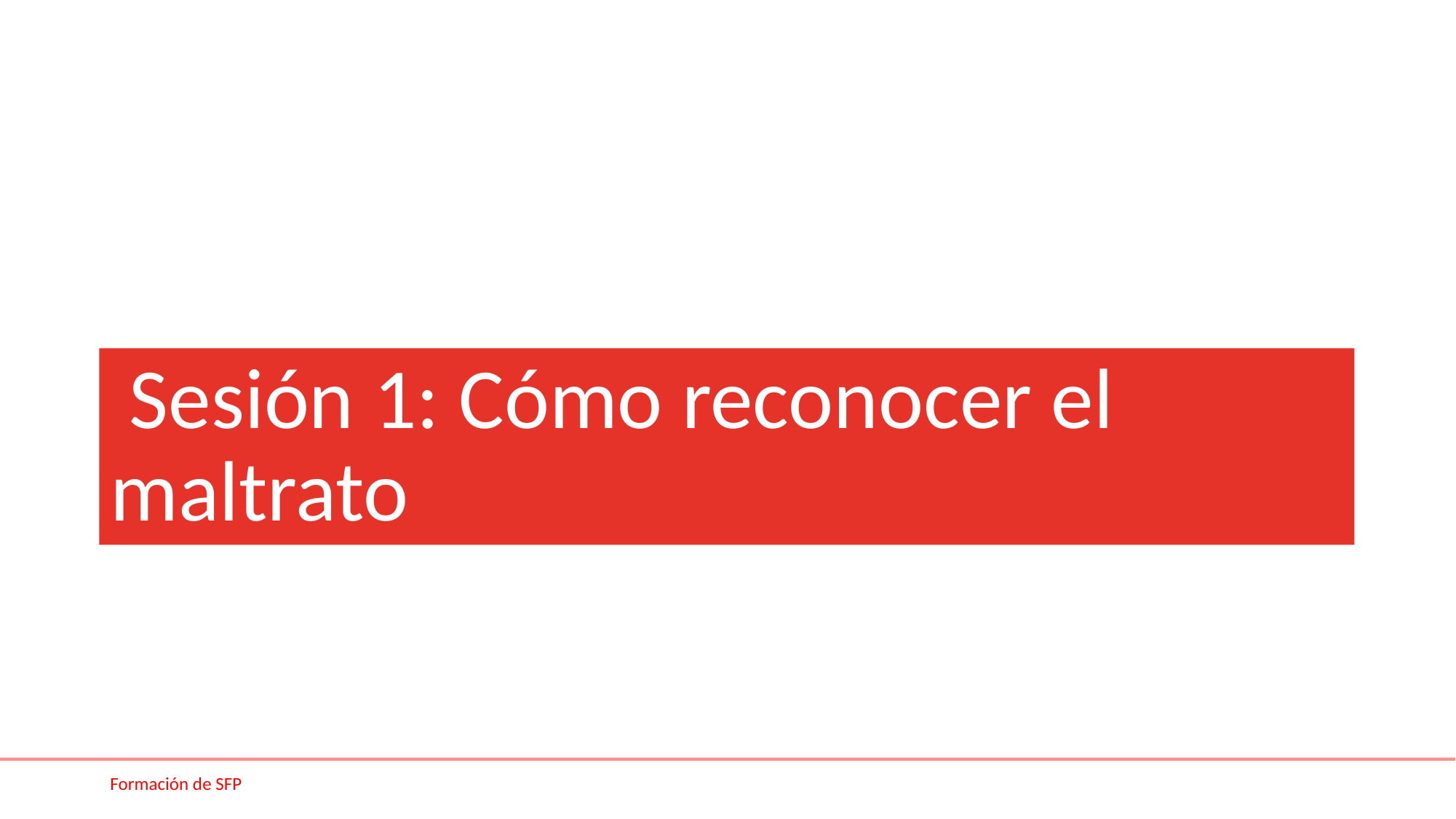

# Sesión 1: Cómo reconocer el maltrato

Formación de SFP